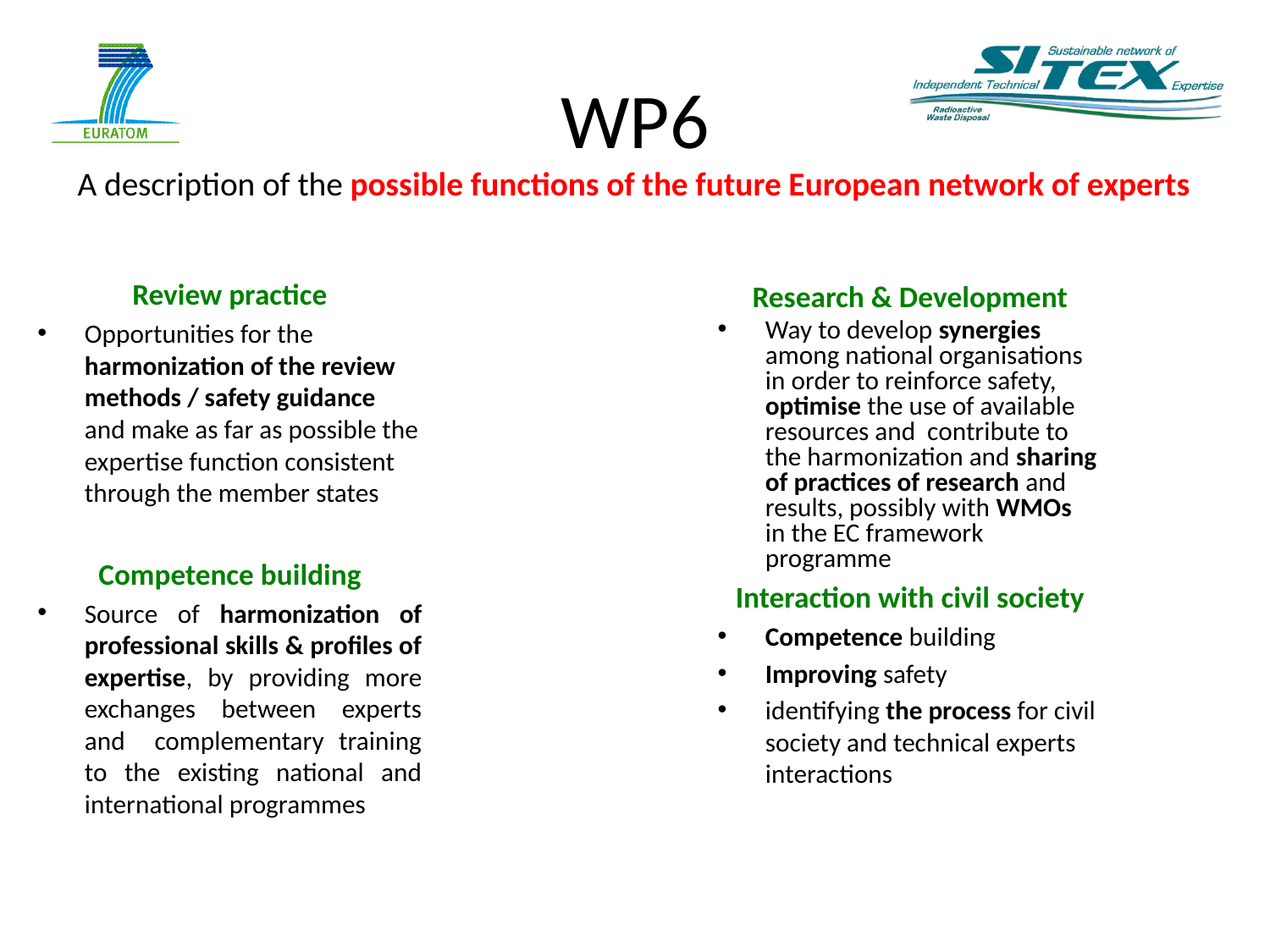

# WP6
A description of the possible functions of the future European network of experts
Review practice
Opportunities for the harmonization of the review methods / safety guidance and make as far as possible the expertise function consistent through the member states

Competence building
Source of harmonization of professional skills & profiles of expertise, by providing more exchanges between experts and  complementary training to the existing national and international programmes

Research & Development
Way to develop synergies among national organisations in order to reinforce safety, optimise the use of available resources and  contribute to the harmonization and sharing of practices of research and results, possibly with WMOs  in the EC framework programme
Interaction with civil society
Competence building
Improving safety
identifying the process for civil society and technical experts interactions